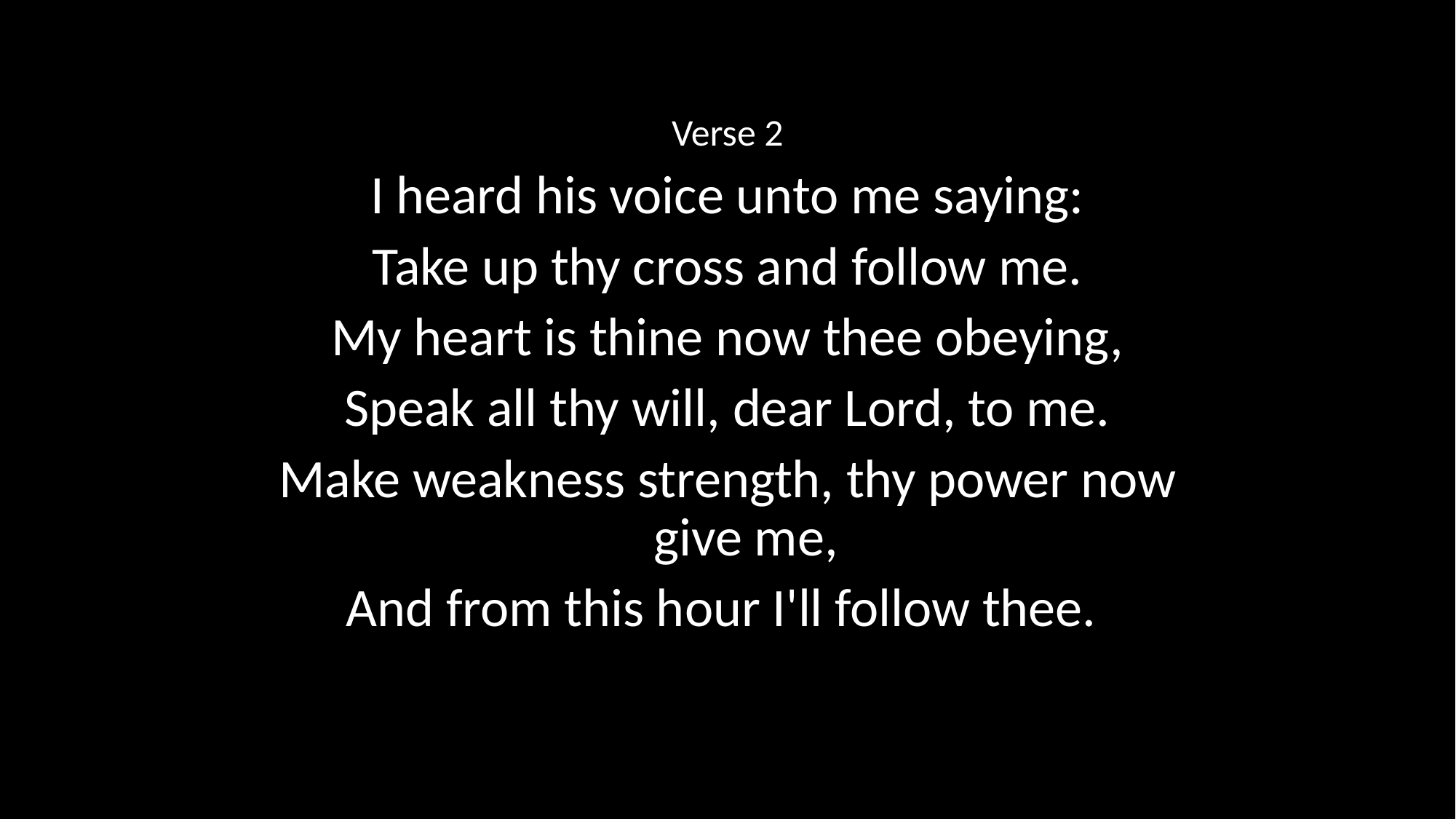

Verse 2
I heard his voice unto me saying:
Take up thy cross and follow me.
My heart is thine now thee obeying,
Speak all thy will, dear Lord, to me.
Make weakness strength, thy power now give me,
And from this hour I'll follow thee.